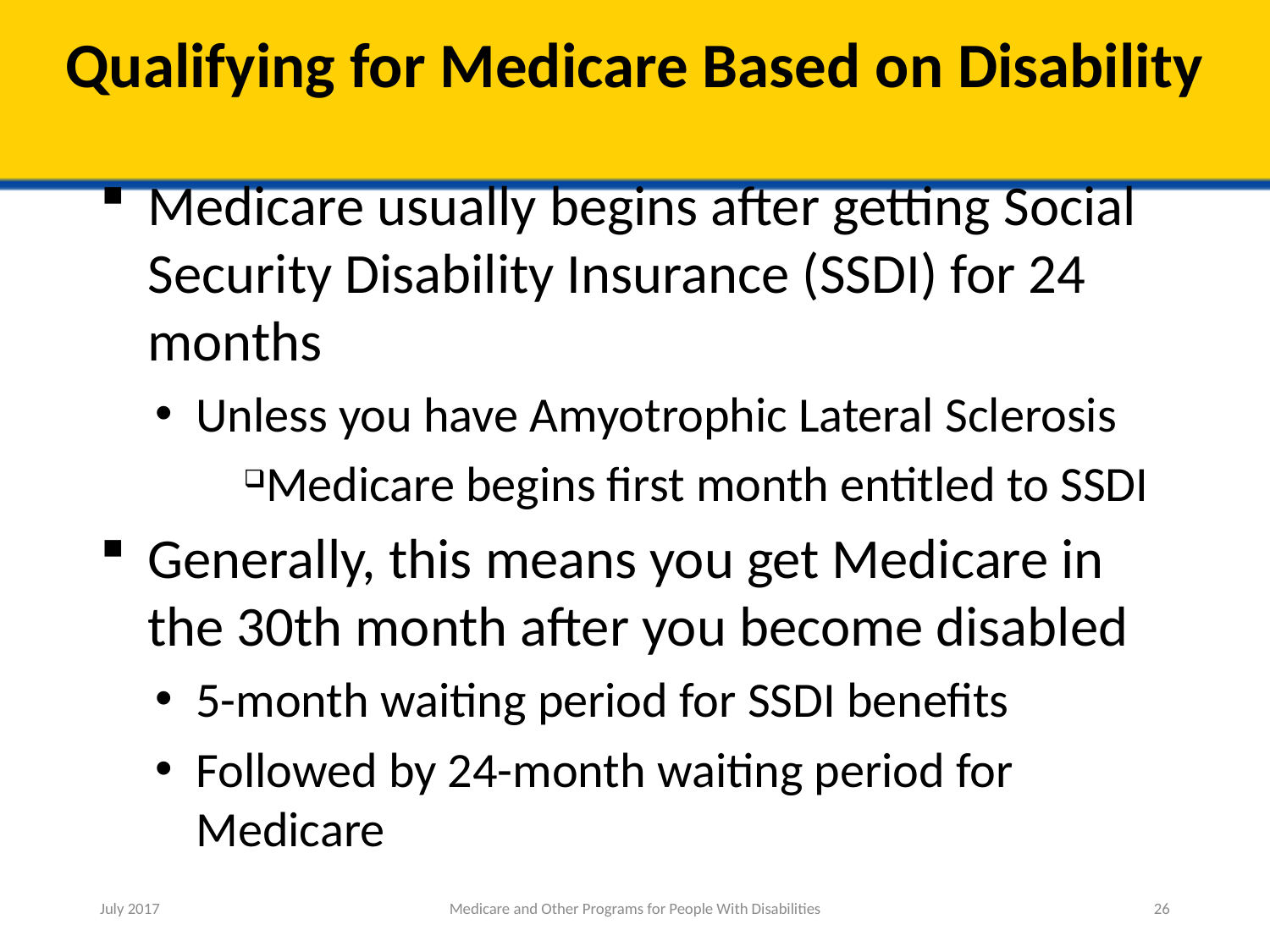

# Qualifying for Medicare Based on Disability
Medicare usually begins after getting Social Security Disability Insurance (SSDI) for 24 months
Unless you have Amyotrophic Lateral Sclerosis
Medicare begins first month entitled to SSDI
Generally, this means you get Medicare in the 30th month after you become disabled
5-month waiting period for SSDI benefits
Followed by 24-month waiting period for Medicare
July 2017
Medicare and Other Programs for People With Disabilities
26